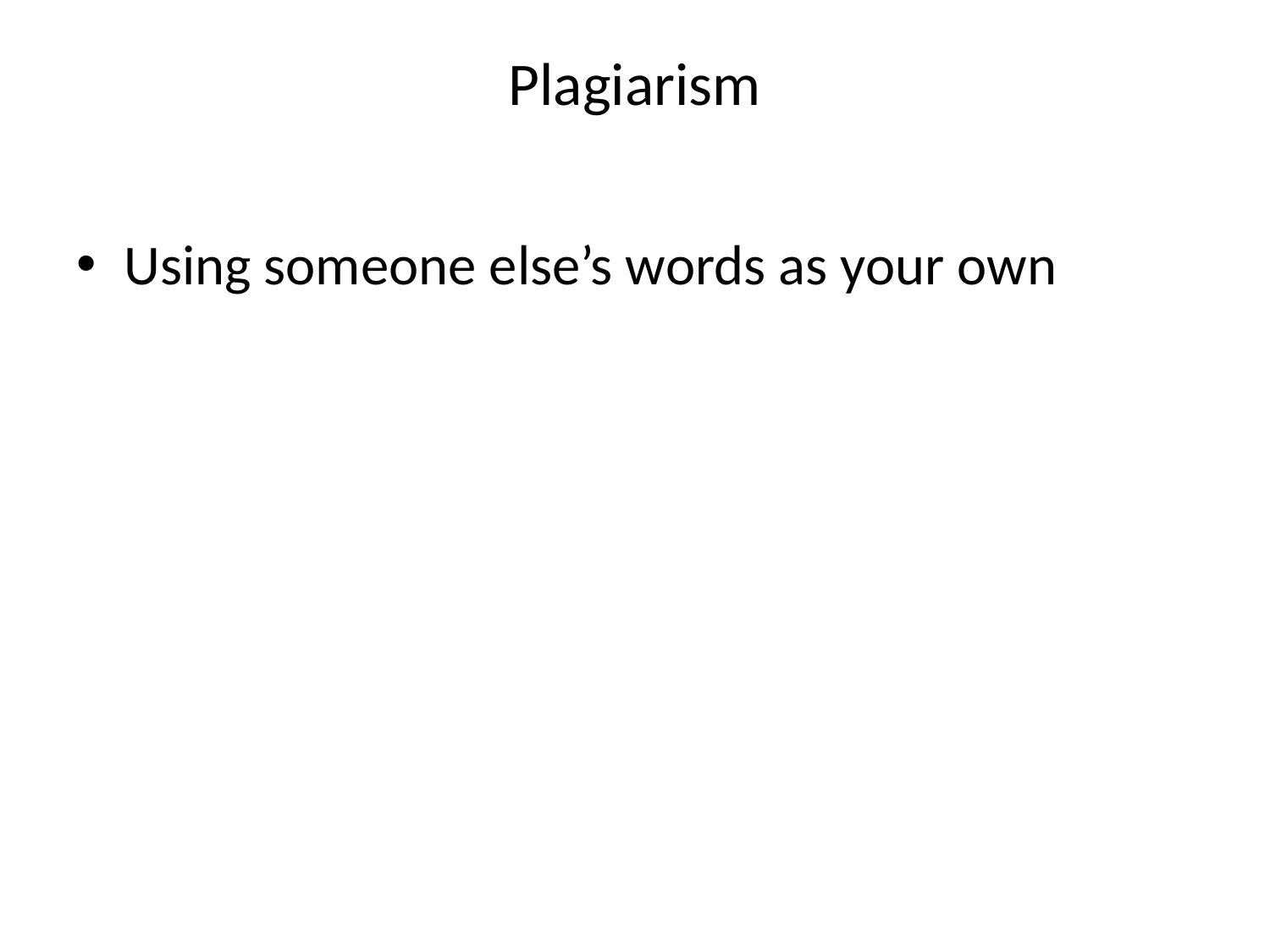

# Plagiarism
Using someone else’s words as your own